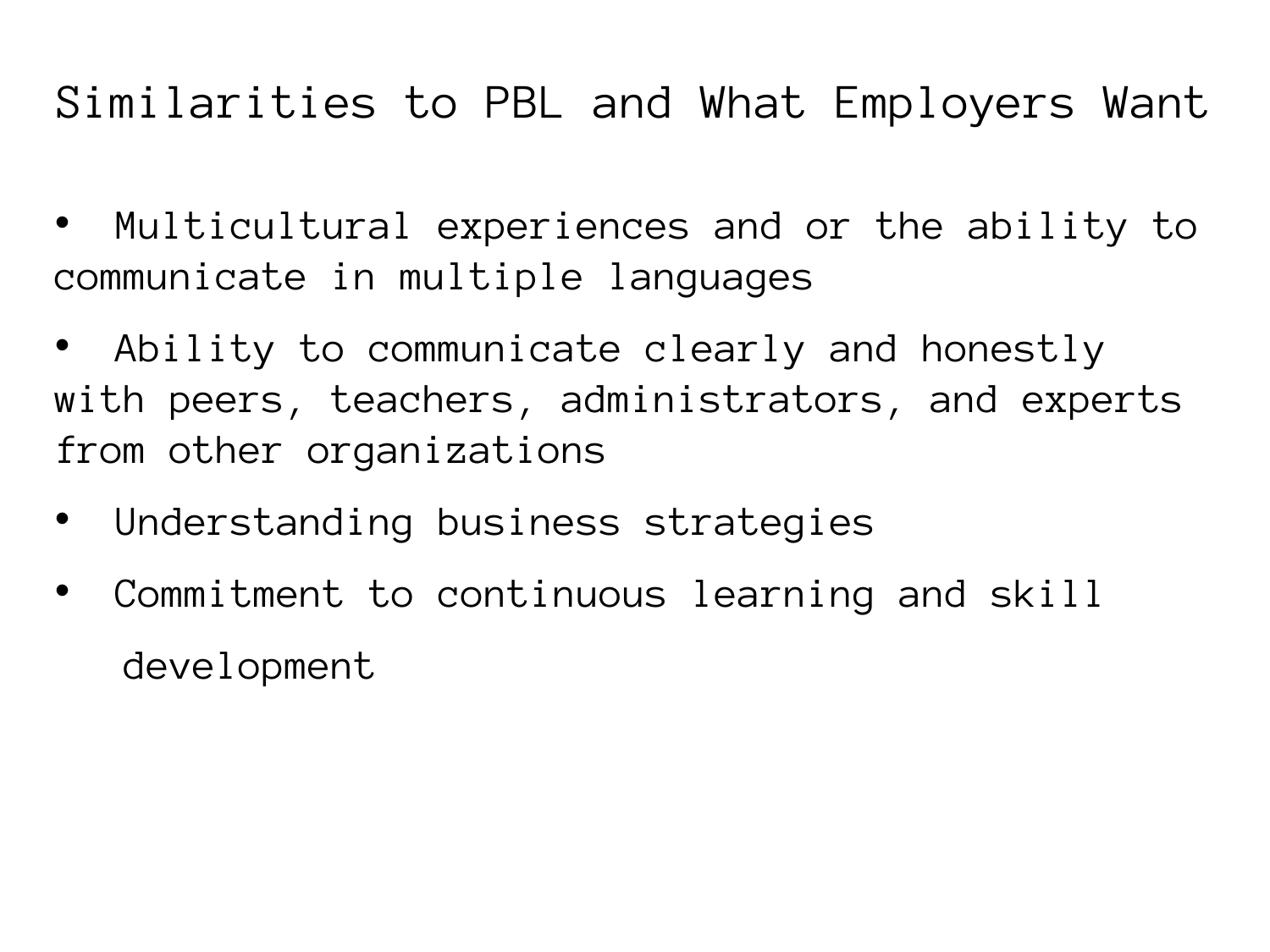

Similarities to PBL and What Employers Want
  Multicultural experiences and or the ability to communicate in multiple languages
  Ability to communicate clearly and honestly with peers, teachers, administrators, and experts from other organizations
  Understanding business strategies
  Commitment to continuous learning and skill
   development